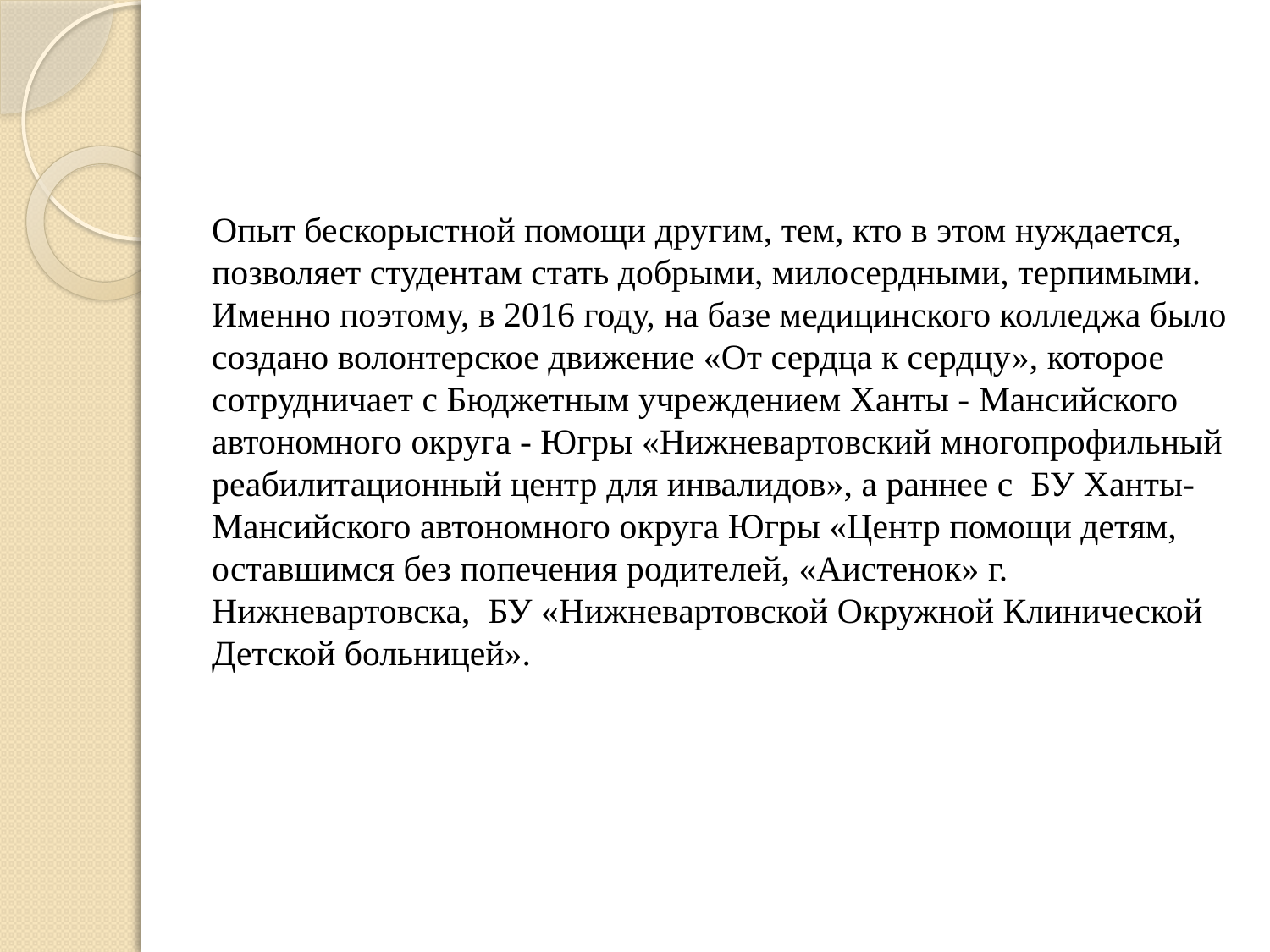

Опыт бескорыстной помощи другим, тем, кто в этом нуждается, позволяет студентам стать добрыми, милосердными, терпимыми. Именно поэтому, в 2016 году, на базе медицинского колледжа было создано волонтерское движение «От сердца к сердцу», которое сотрудничает с Бюджетным учреждением Ханты - Мансийского автономного округа - Югры «Нижневартовский многопрофильный реабилитационный центр для инвалидов», а раннее с  БУ Ханты-Мансийского автономного округа Югры «Центр помощи детям, оставшимся без попечения родителей, «Аистенок» г. Нижневартовска,  БУ «Нижневартовской Окружной Клинической Детской больницей».